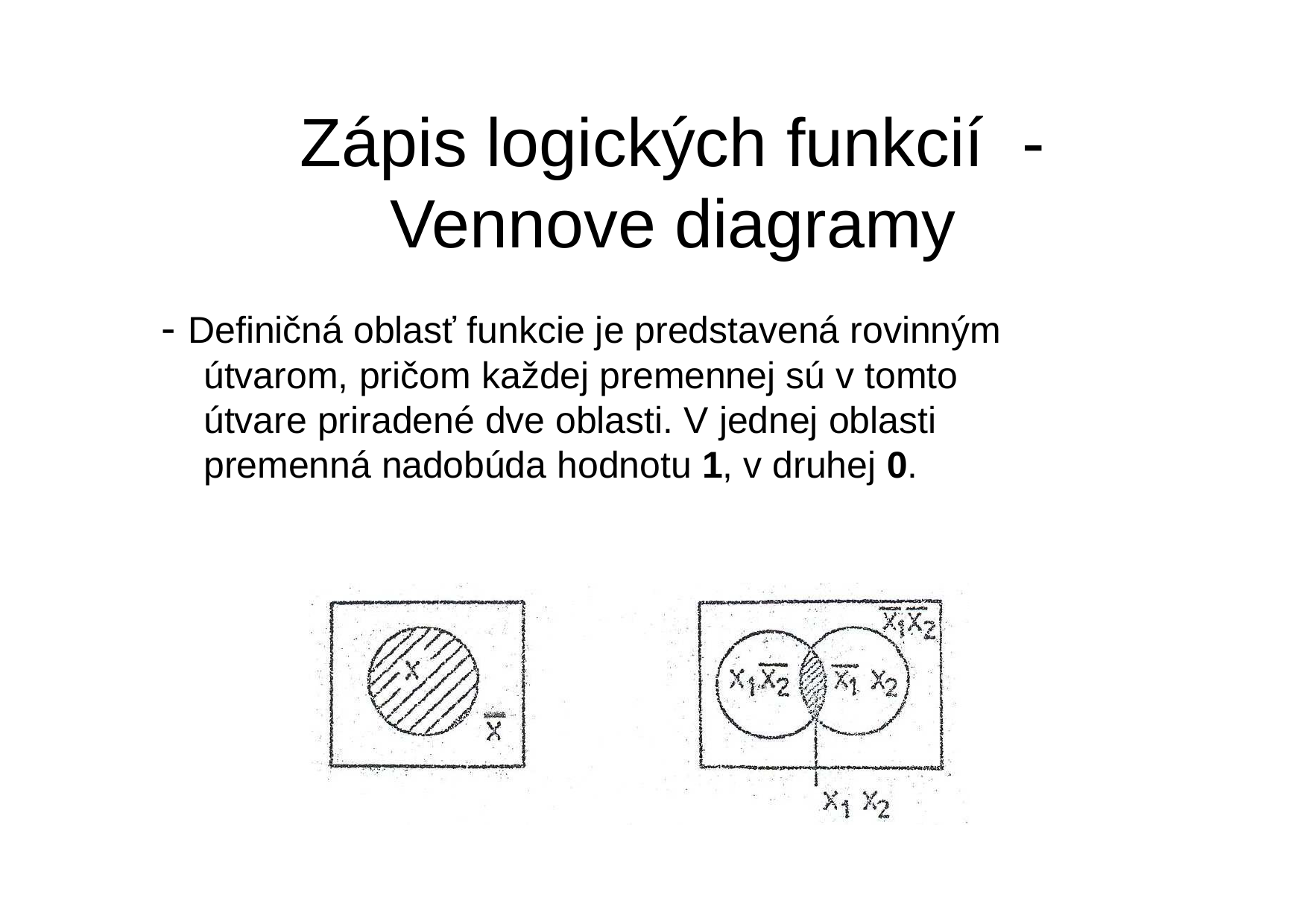

Zápis logických funkcií  - Vennove diagramy
- Definičná oblasť funkcie je predstavená rovinným útvarom, pričom každej premennej sú v tomto útvare priradené dve oblasti. V jednej oblasti premenná nadobúda hodnotu 1, v druhej 0.